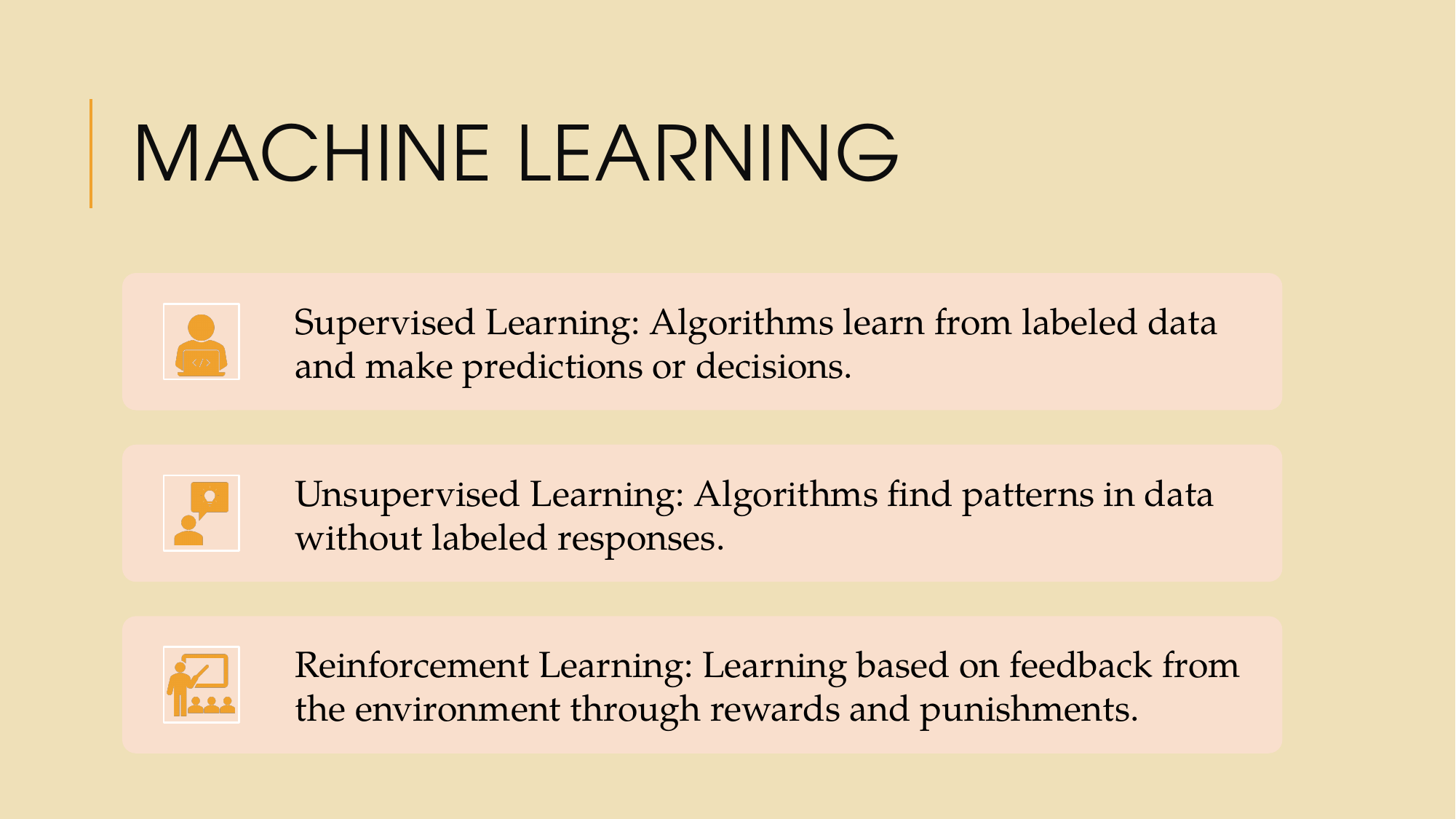

# Machine Learning
Supervised Learning: Algorithms learn from labeled data and make predictions or decisions.
Unsupervised Learning: Algorithms find patterns in data without labeled responses.
Reinforcement Learning: Learning based on feedback from the environment through rewards and punishments.